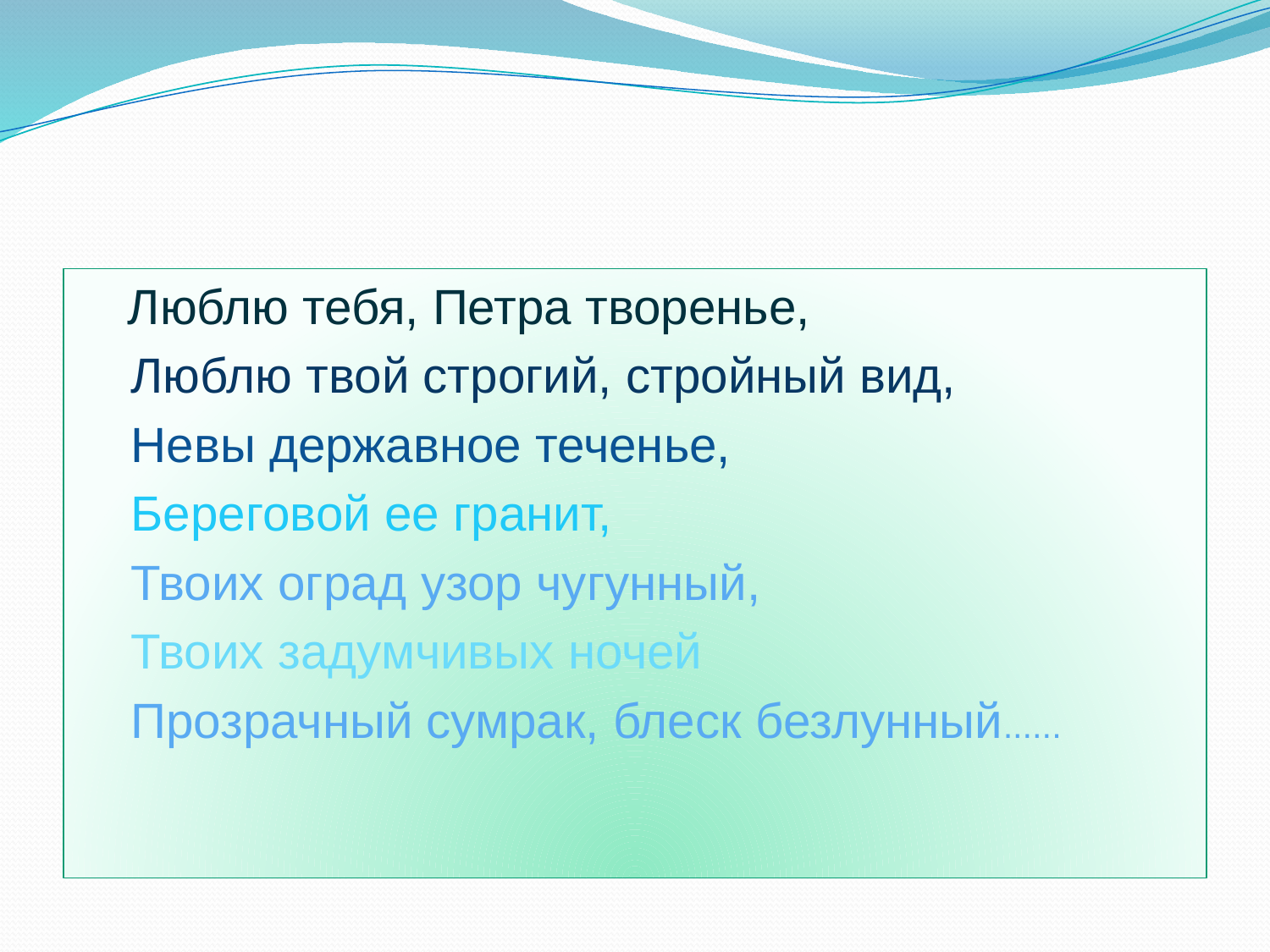

Люблю тебя, Петра творенье,
    Люблю твой строгий, стройный вид,
    Невы державное теченье,
    Береговой ее гранит,
    Твоих оград узор чугунный,
    Твоих задумчивых ночей
    Прозрачный сумрак, блеск безлунный......